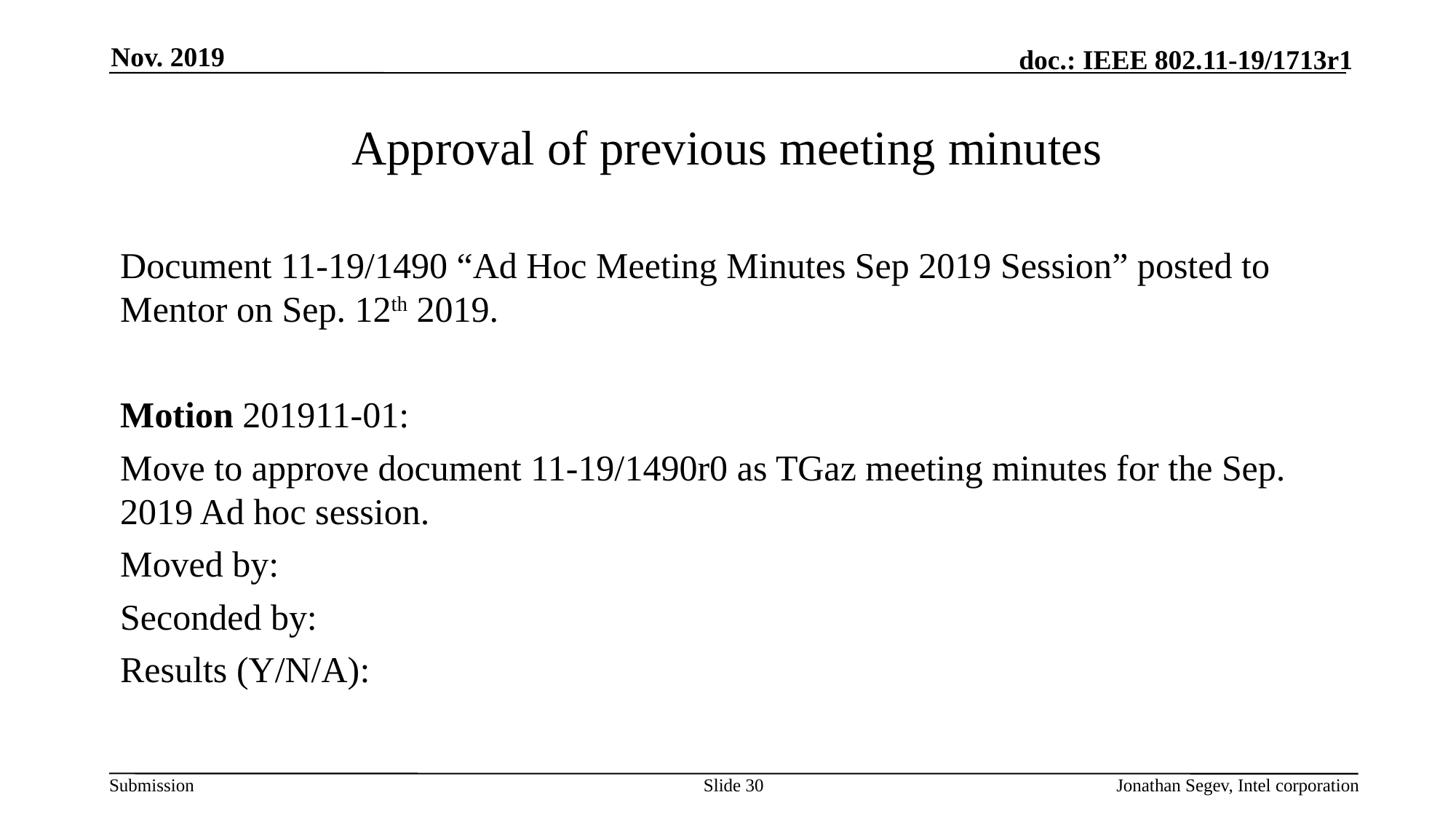

Nov. 2019
# Approval of previous meeting minutes
Document 11-19/1490 “Ad Hoc Meeting Minutes Sep 2019 Session” posted to Mentor on Sep. 12th 2019.

Motion 201911-01:
Move to approve document 11-19/1490r0 as TGaz meeting minutes for the Sep. 2019 Ad hoc session.
Moved by:
Seconded by:
Results (Y/N/A):

Slide 30
Jonathan Segev, Intel corporation